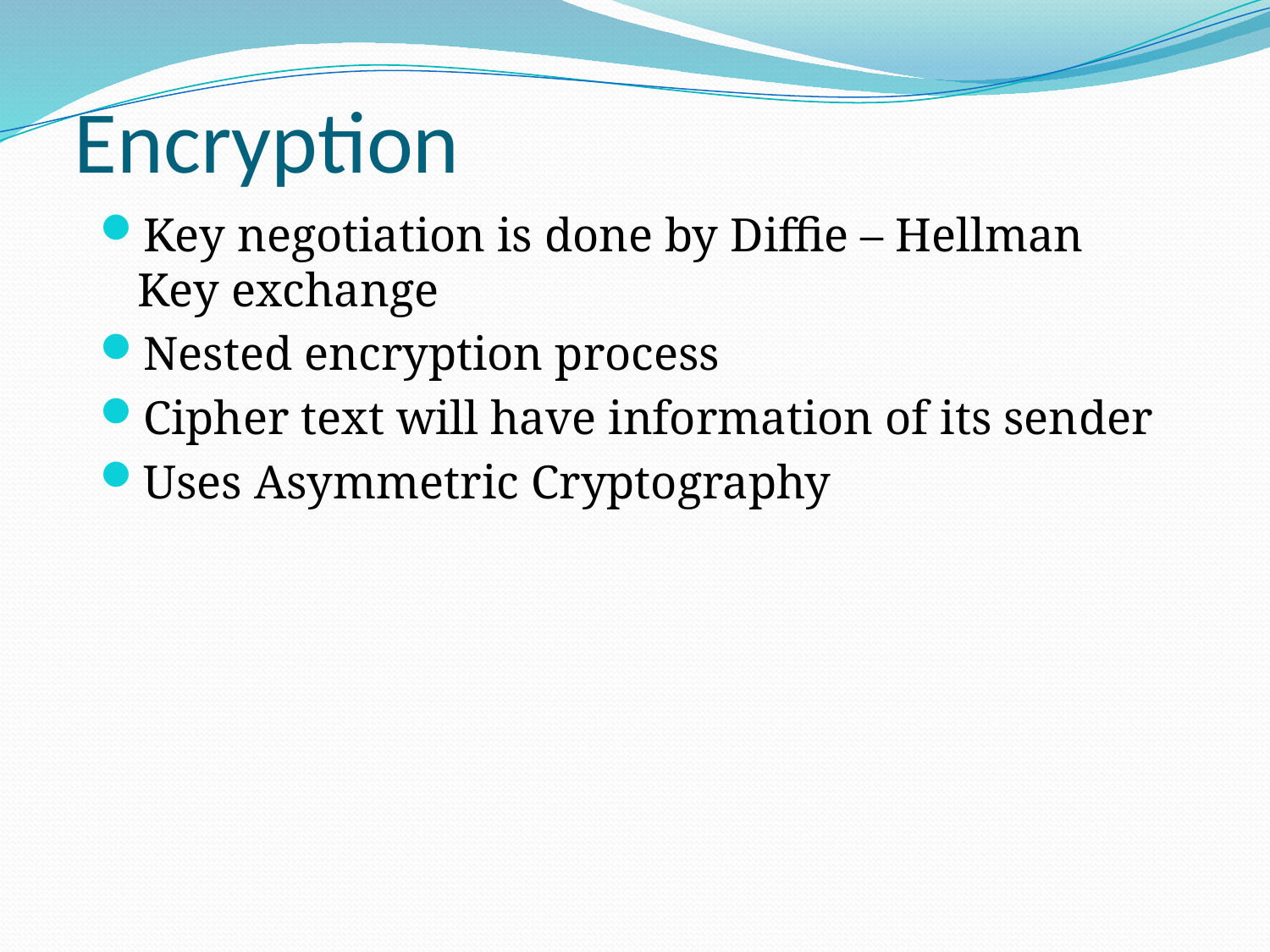

# Encryption
Key negotiation is done by Diffie – Hellman Key exchange
Nested encryption process
Cipher text will have information of its sender
Uses Asymmetric Cryptography